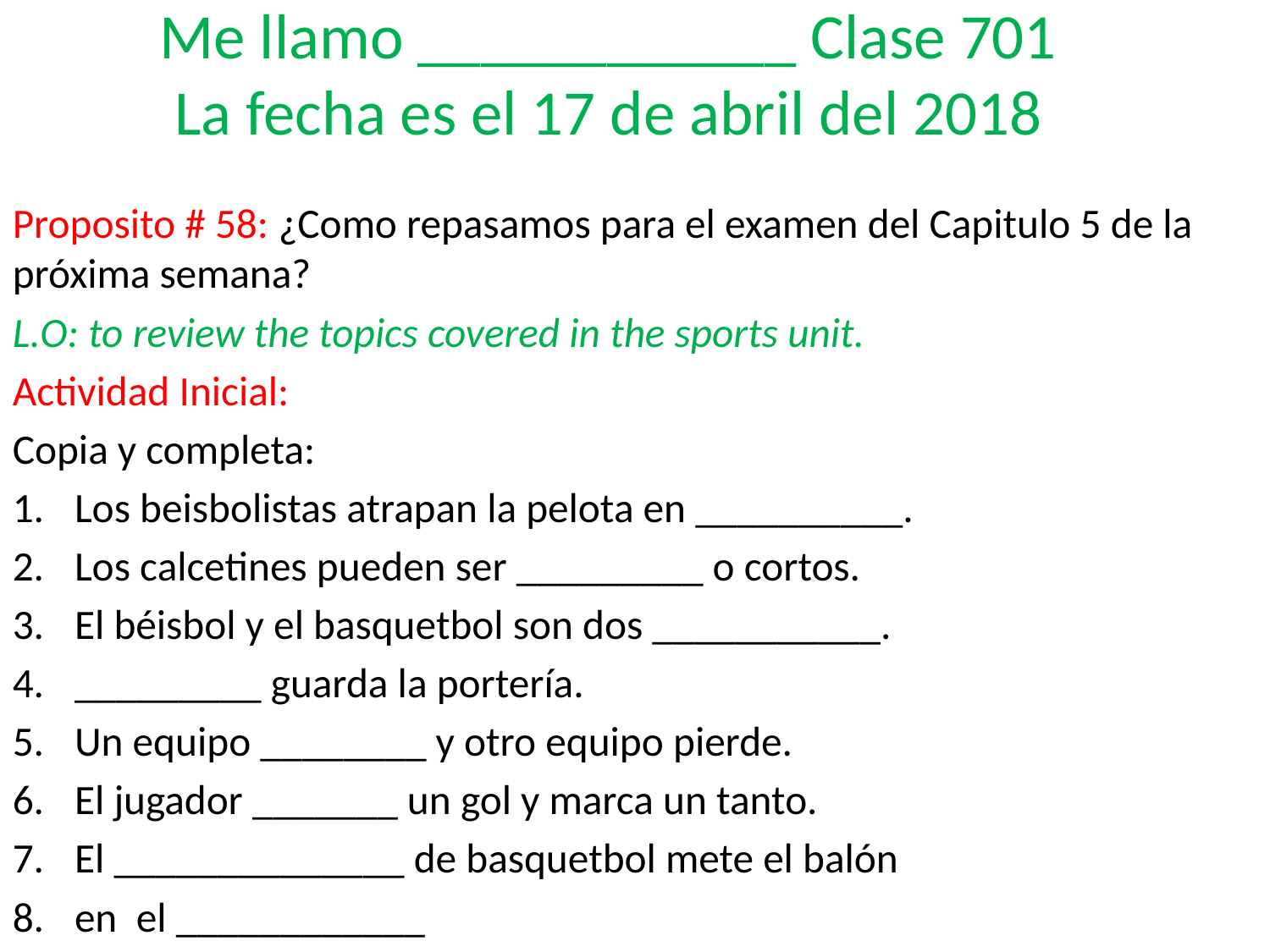

Me llamo ____________ Clase 701
La fecha es el 17 de abril del 2018
Proposito # 58: ¿Como repasamos para el examen del Capitulo 5 de la próxima semana?
L.O: to review the topics covered in the sports unit.
Actividad Inicial:
Copia y completa:
Los beisbolistas atrapan la pelota en __________.
Los calcetines pueden ser _________ o cortos.
El béisbol y el basquetbol son dos ___________.
_________ guarda la portería.
Un equipo ________ y otro equipo pierde.
El jugador _______ un gol y marca un tanto.
El ______________ de basquetbol mete el balón
en  el ____________